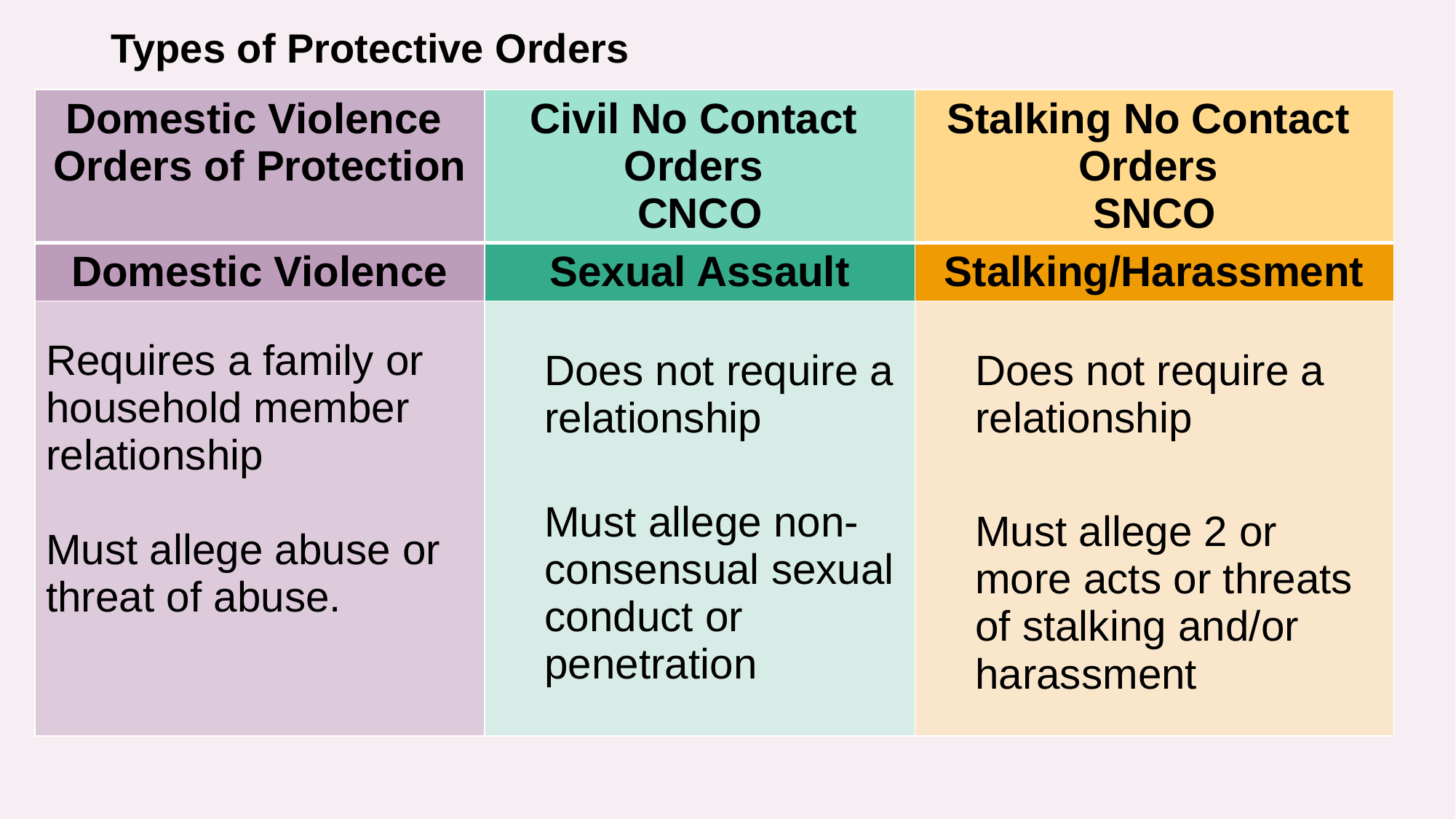

# Types of Protective Orders
| Domestic Violence Orders of Protection | Civil No Contact Orders CNCO | Stalking No Contact Orders SNCO |
| --- | --- | --- |
| Domestic Violence | Sexual Assault | Stalking/Harassment |
| Requires a family or household member relationship Must allege abuse or threat of abuse. | Does not require a relationship Must allege non-consensual sexual conduct or penetration | Does not require a relationship Must allege 2 or more acts or threats of stalking and/or harassment |